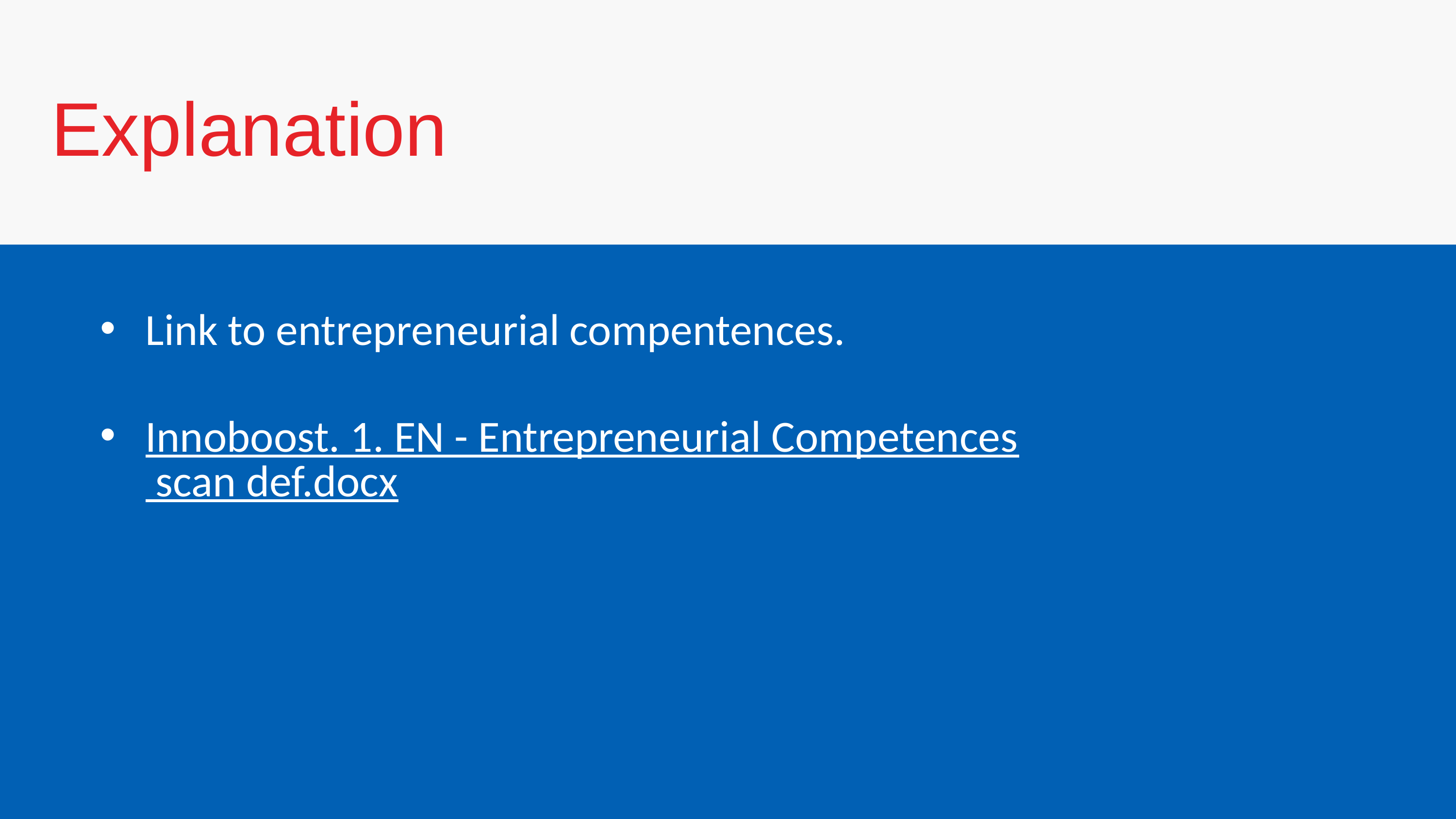

Explanation
Link to entrepreneurial compentences.

Innoboost. 1. EN - Entrepreneurial Competences scan def.docx